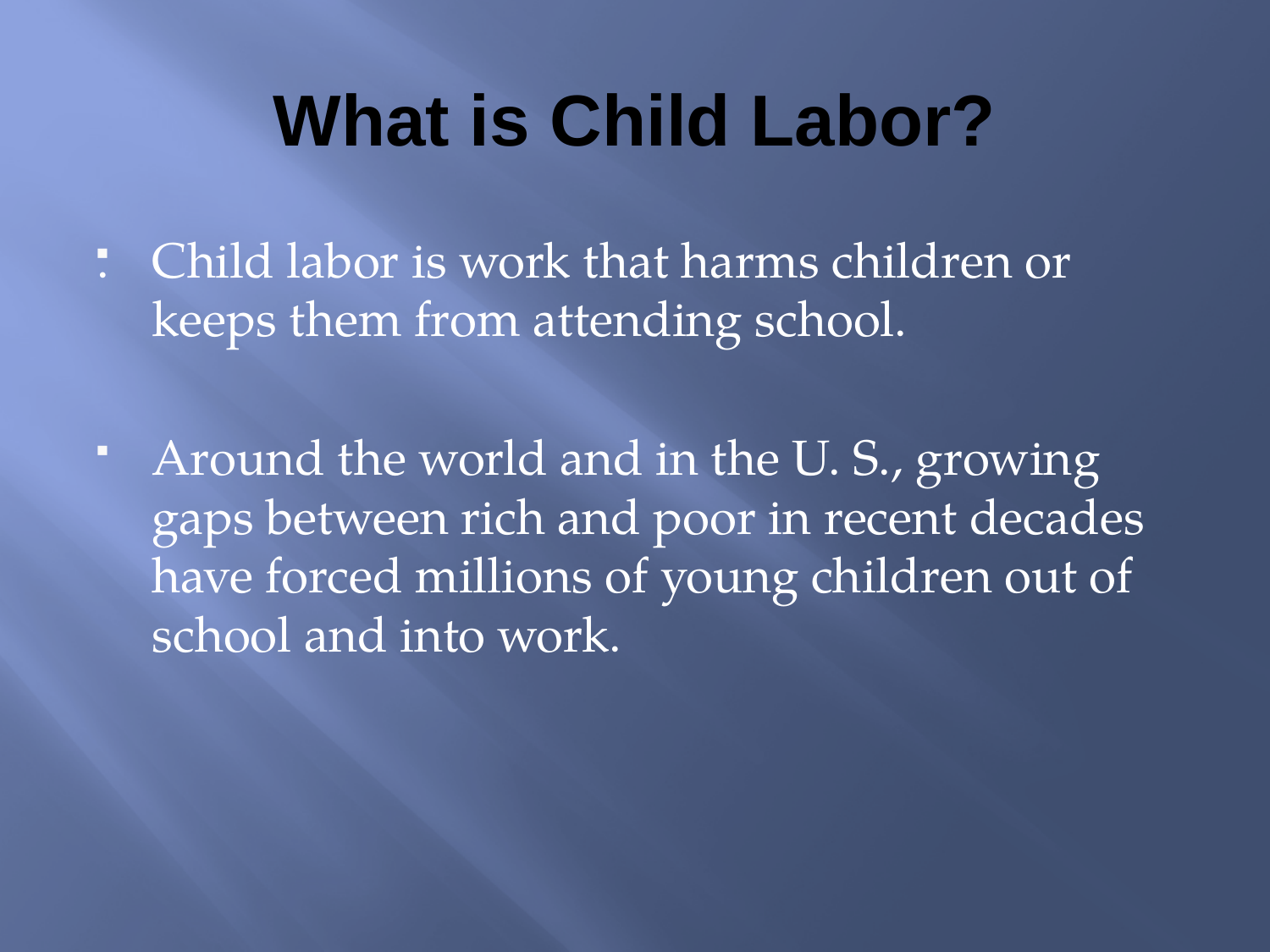

# What is Child Labor?
Child labor is work that harms children or keeps them from attending school.

Around the world and in the U. S., growing gaps between rich and poor in recent decades have forced millions of young children out of school and into work.
.